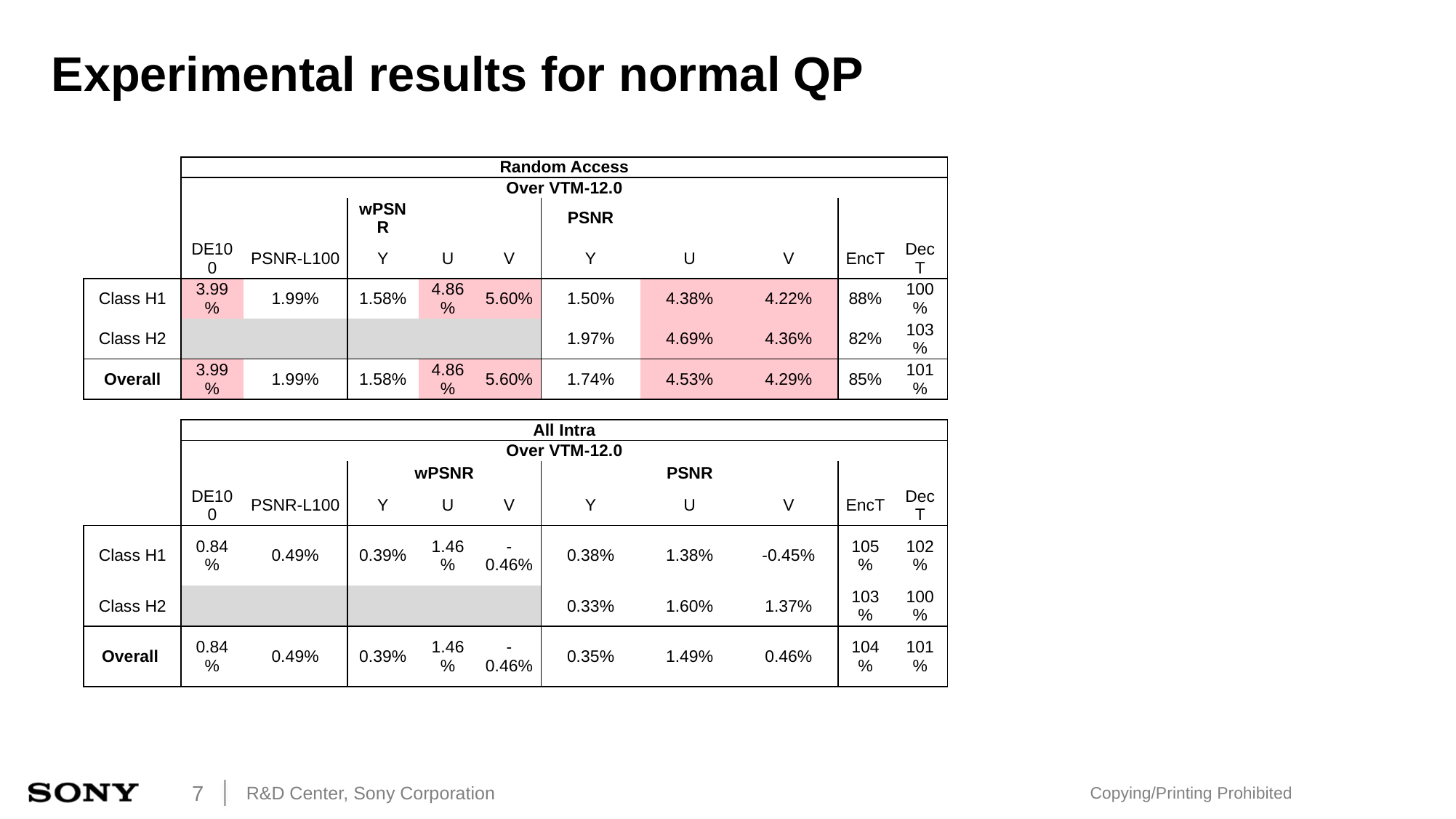

# Experimental results for normal QP
|  | Random Access |  |  |  |  |  |  |  |  |  |
| --- | --- | --- | --- | --- | --- | --- | --- | --- | --- | --- |
|  | Over VTM-12.0 |  |  |  |  |  |  |  |  |  |
|  |  |  | wPSNR |  |  | PSNR |  |  |  |  |
|  | DE100 | PSNR-L100 | Y | U | V | Y | U | V | EncT | DecT |
| Class H1 | 3.99% | 1.99% | 1.58% | 4.86% | 5.60% | 1.50% | 4.38% | 4.22% | 88% | 100% |
| Class H2 |  |  |  |  |  | 1.97% | 4.69% | 4.36% | 82% | 103% |
| Overall | 3.99% | 1.99% | 1.58% | 4.86% | 5.60% | 1.74% | 4.53% | 4.29% | 85% | 101% |
|  |  |  |  |  |  |  |  |  |  |  |
|  | All Intra |  |  |  |  |  |  |  |  |  |
|  | Over VTM-12.0 |  |  |  |  |  |  |  |  |  |
|  |  |  | wPSNR |  |  | PSNR |  |  |  |  |
|  | DE100 | PSNR-L100 | Y | U | V | Y | U | V | EncT | DecT |
| Class H1 | 0.84% | 0.49% | 0.39% | 1.46% | -0.46% | 0.38% | 1.38% | -0.45% | 105% | 102% |
| Class H2 |  |  |  |  |  | 0.33% | 1.60% | 1.37% | 103% | 100% |
| Overall | 0.84% | 0.49% | 0.39% | 1.46% | -0.46% | 0.35% | 1.49% | 0.46% | 104% | 101% |